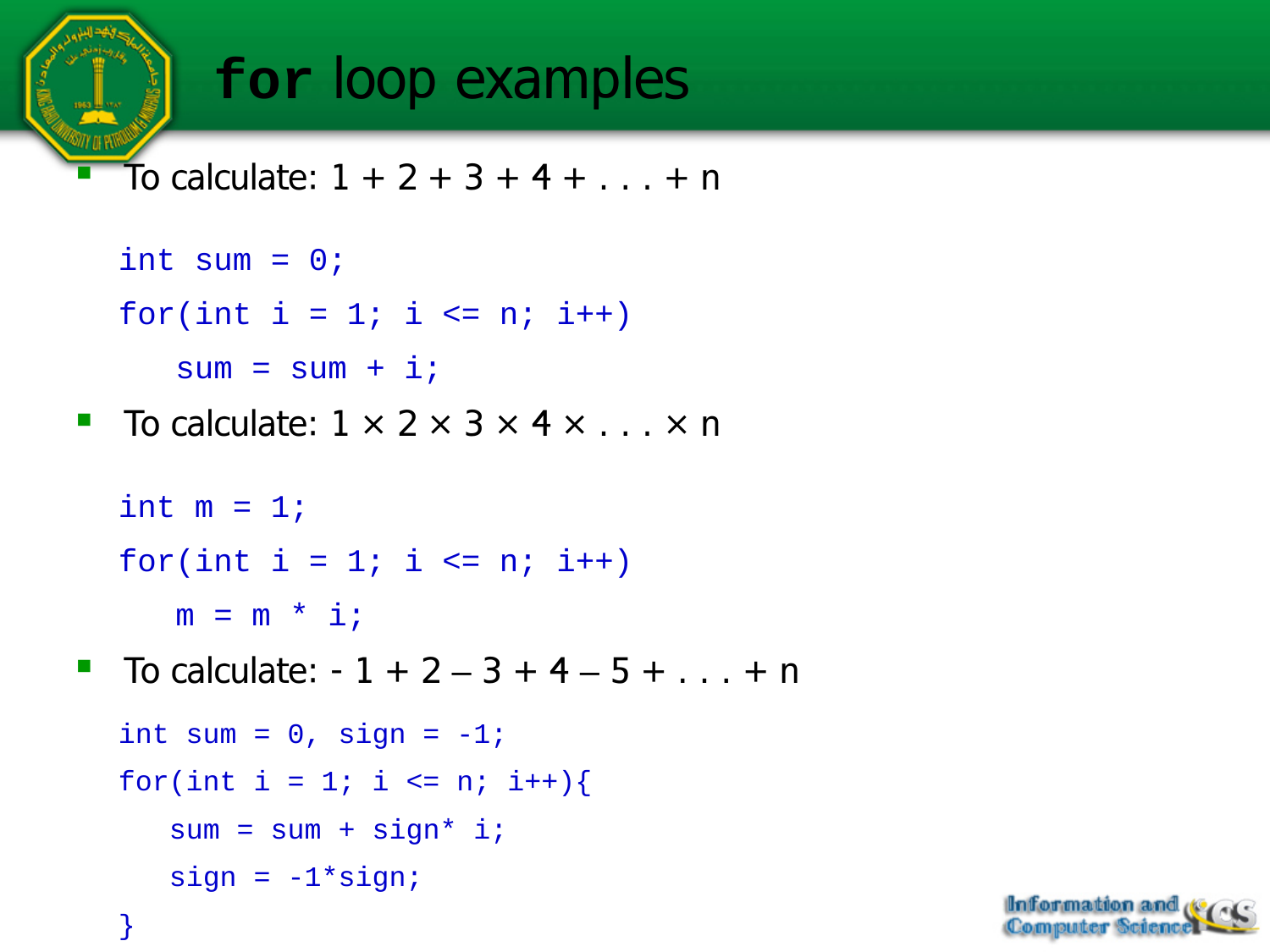

# for loop examples
To calculate: 1 + 2 + 3 + 4 + . . . + n

To calculate: 1 × 2 × 3 × 4 × . . . × n

To calculate: - 1 + 2 – 3 + 4 – 5 + . . . + n

int sum = 0;
for(int i = 1; i <= n; i++)
   sum = sum + i;
int m = 1;
for(int i = 1; i <= n; i++)
   m = m * i;
int sum = 0, sign = -1;
for(int i = 1; i <= n; i++){
   sum = sum + sign* i;
   sign = -1*sign;
}